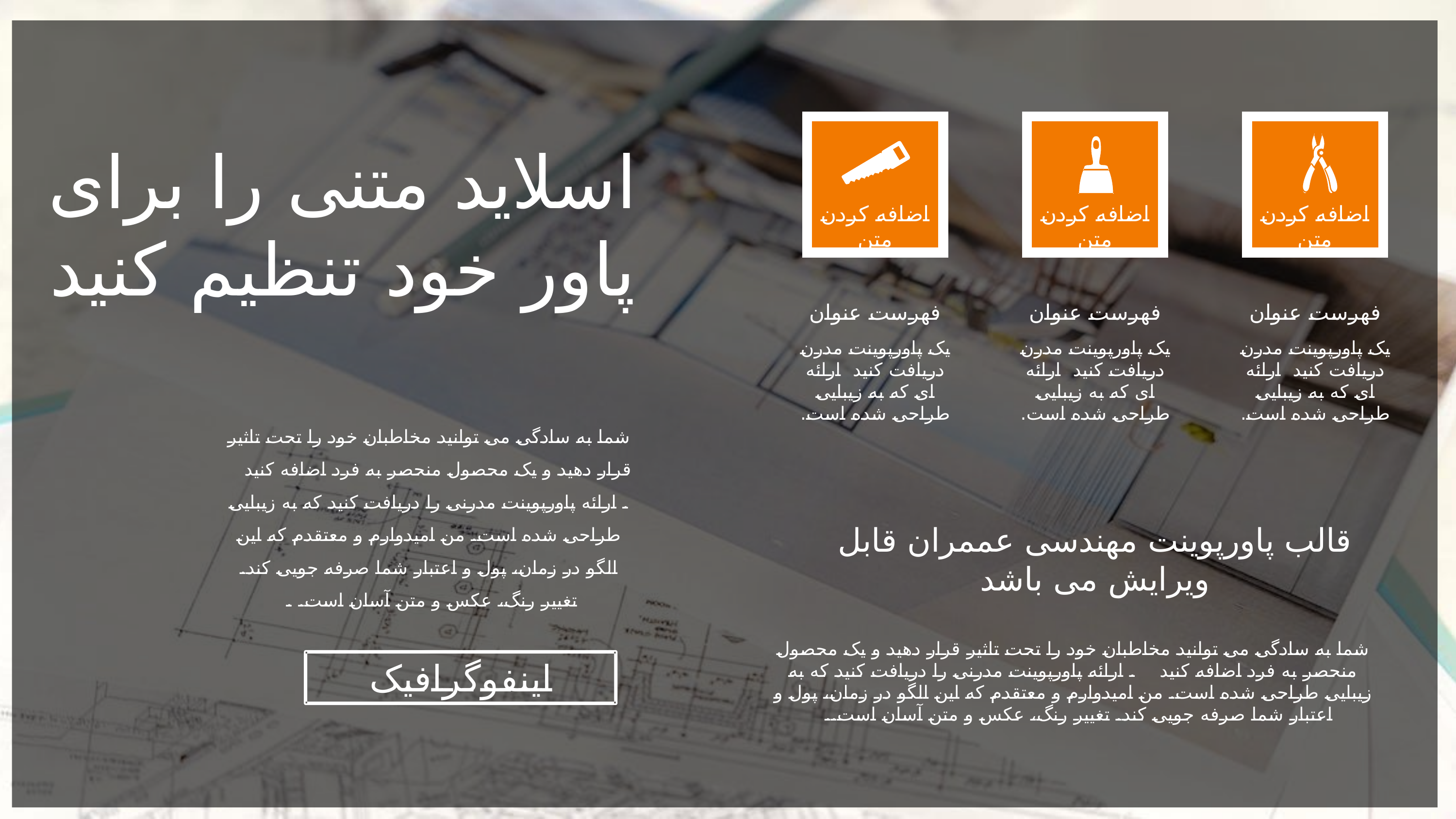

اسلاید متنی را برای پاور خود تنظیم کنید

اضافه کردن متن
اضافه کردن متن
اضافه کردن متن
فهرست عنوان
فهرست عنوان
فهرست عنوان
یک پاورپوینت مدرن دریافت کنید  ارائه ای که به زیبایی طراحی شده است.
یک پاورپوینت مدرن دریافت کنید  ارائه ای که به زیبایی طراحی شده است.
یک پاورپوینت مدرن دریافت کنید  ارائه ای که به زیبایی طراحی شده است.
شما به سادگی می توانید مخاطبان خود را تحت تاثیر قرار دهید و یک محصول منحصر به فرد اضافه کنید    . ارائه پاورپوینت مدرنی را دریافت کنید که به زیبایی طراحی شده است. من امیدوارم و معتقدم که این الگو در زمان، پول و اعتبار شما صرفه جویی کند. تغییر رنگ، عکس و متن آسان است. .
قالب پاورپوینت مهندسی عممران قابل ویرایش می باشد
شما به سادگی می توانید مخاطبان خود را تحت تاثیر قرار دهید و یک محصول منحصر به فرد اضافه کنید    . ارائه پاورپوینت مدرنی را دریافت کنید که به زیبایی طراحی شده است. من امیدوارم و معتقدم که این الگو در زمان، پول و اعتبار شما صرفه جویی کند. تغییر رنگ، عکس و متن آسان است..

اینفوگرافیک